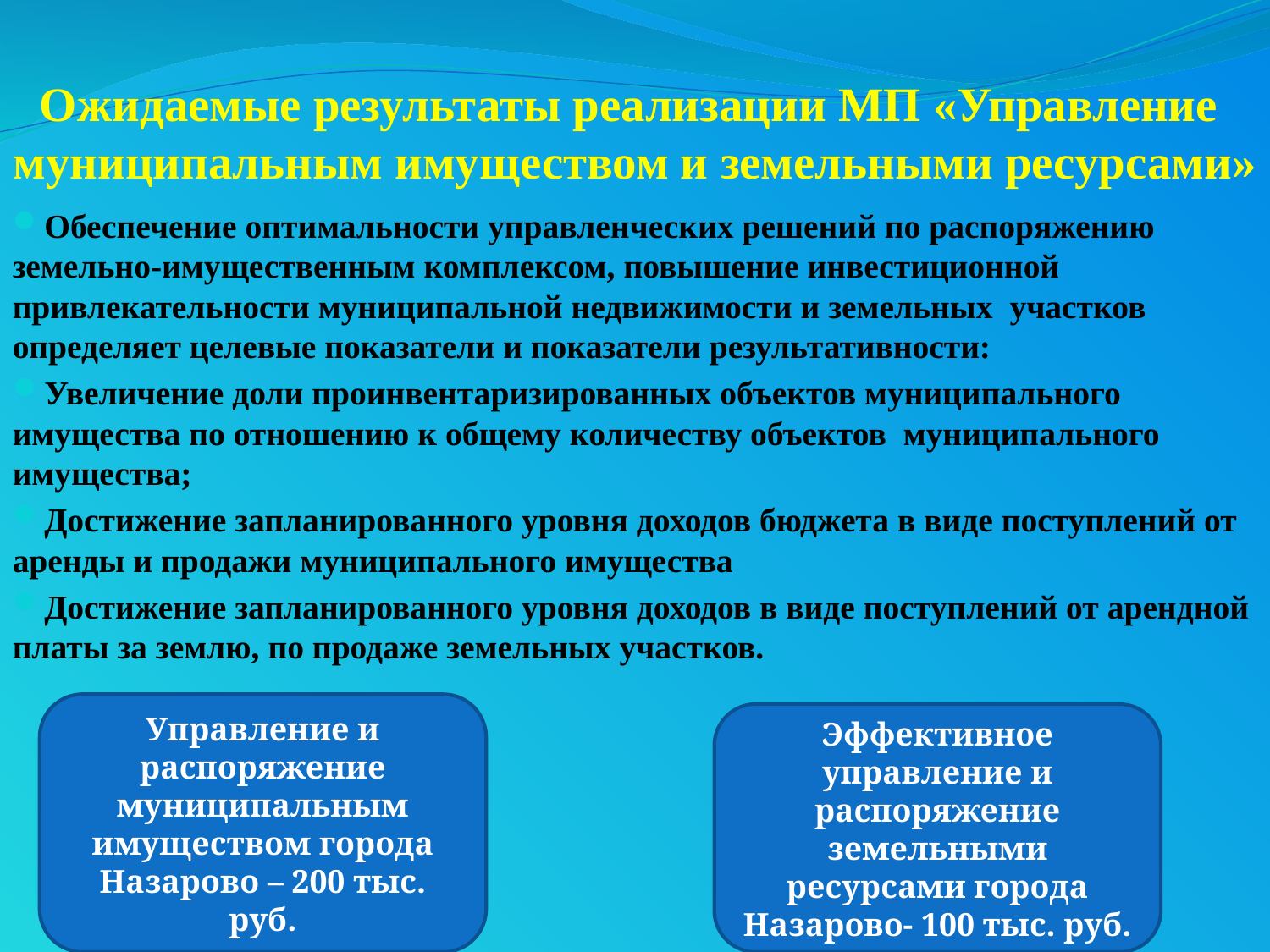

# Ожидаемые результаты реализации МП «Управление  муниципальным имуществом и земельными ресурсами»
Обеспечение оптимальности управленческих решений по распоряжению земельно-имущественным комплексом, повышение инвестиционной привлекательности муниципальной недвижимости и земельных  участков определяет целевые показатели и показатели результативности:
Увеличение доли проинвентаризированных объектов муниципального имущества по отношению к общему количеству объектов  муниципального имущества;
Достижение запланированного уровня доходов бюджета в виде поступлений от аренды и продажи муниципального имущества
Достижение запланированного уровня доходов в виде поступлений от арендной платы за землю, по продаже земельных участков.

Управление и распоряжение муниципальным имуществом города Назарово – 200 тыс. руб.
Эффективное управление и распоряжение земельными ресурсами города Назарово- 100 тыс. руб.